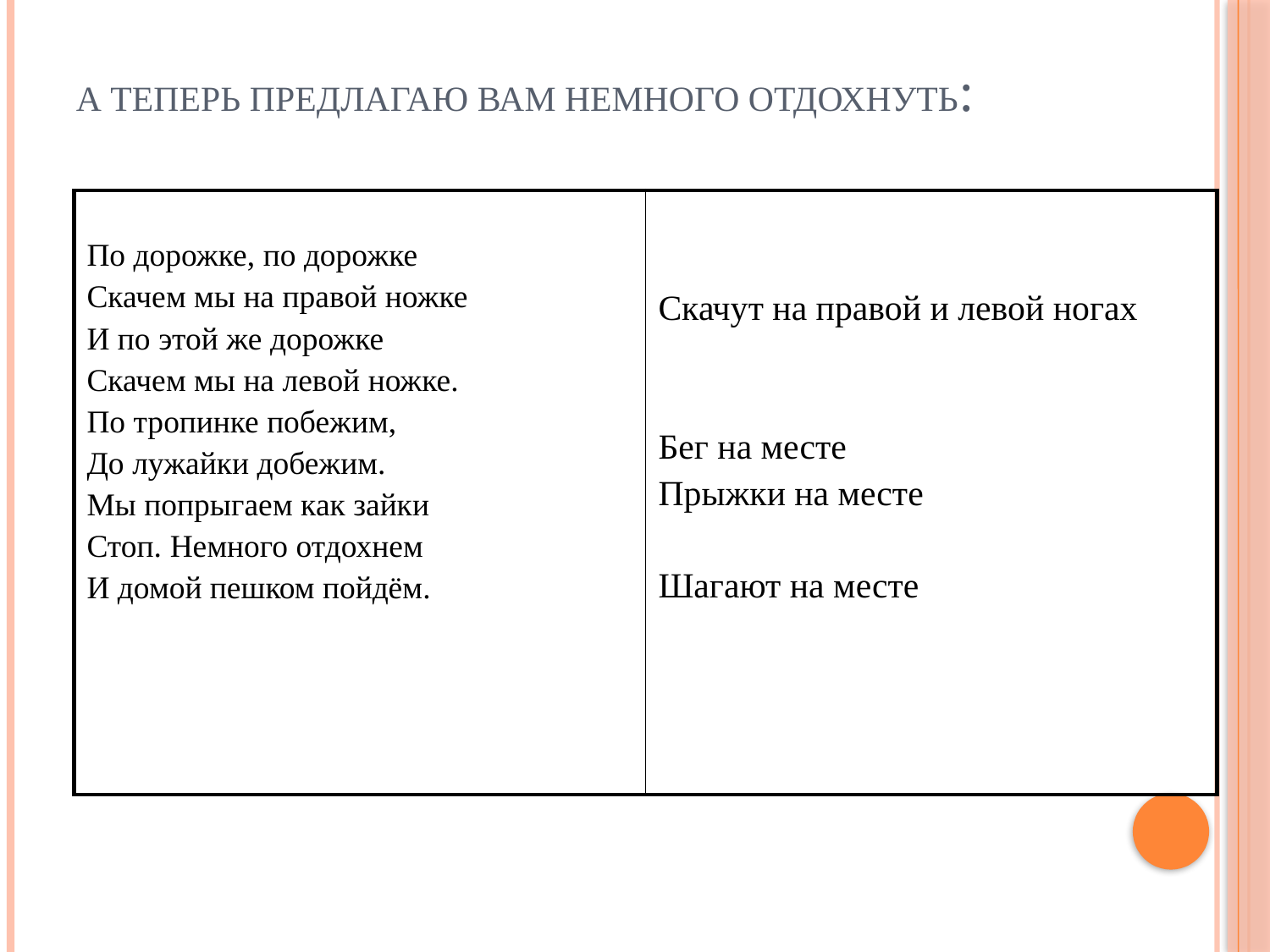

# А теперь предлагаю вам немного отдохнуть:
| По дорожке, по дорожке Скачем мы на правой ножке И по этой же дорожке Скачем мы на левой ножке. По тропинке побежим, До лужайки добежим. Мы попрыгаем как зайки Стоп. Немного отдохнем И домой пешком пойдём. | Скачут на правой и левой ногах Бег на месте Прыжки на месте Шагают на месте |
| --- | --- |